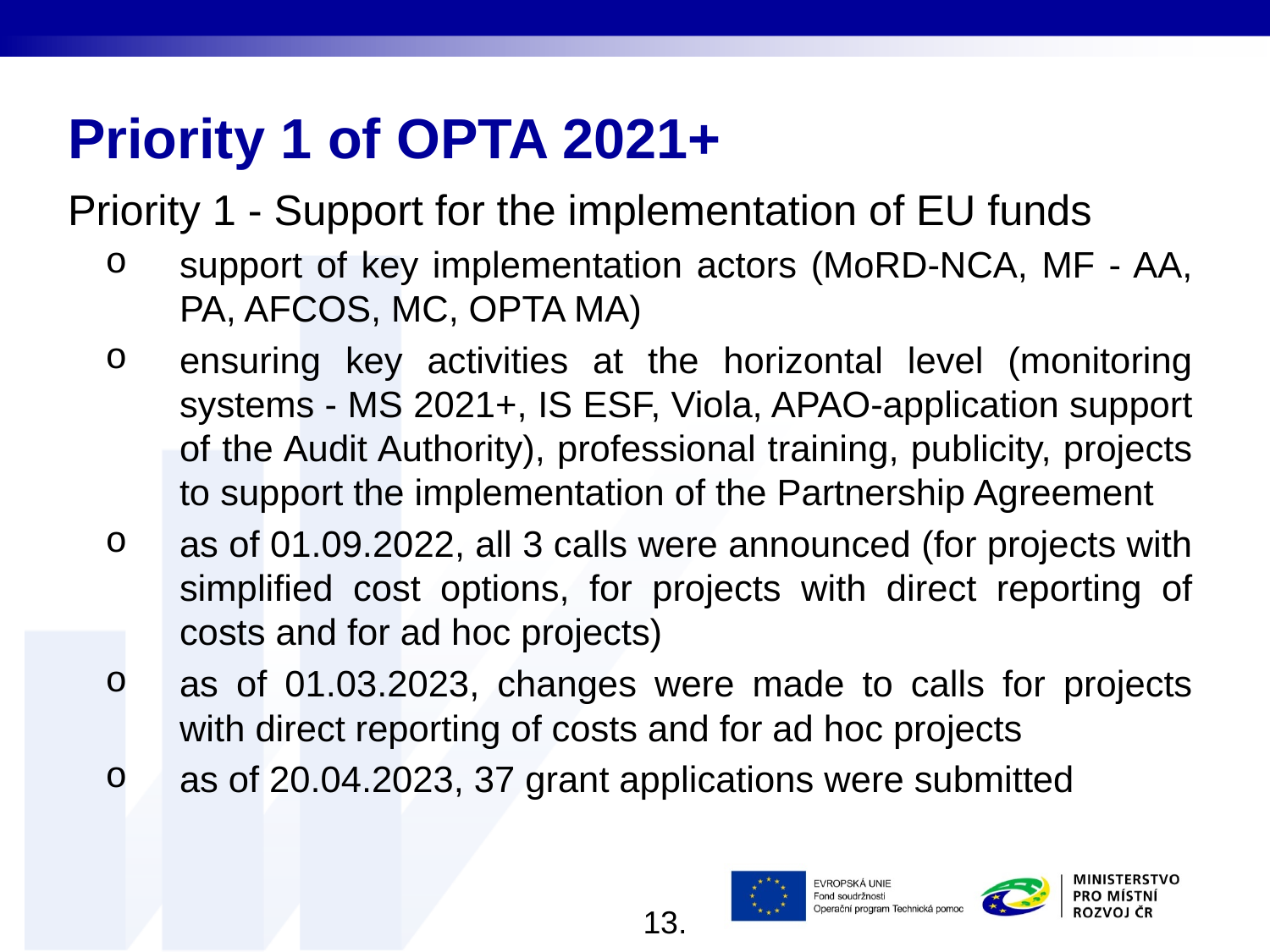

# Priority 1 of OPTA 2021+​ ​
Priority 1 - Support for the implementation of EU funds
support of key implementation actors (MoRD-NCA, MF - AA, PA, AFCOS, MC, OPTA MA)​
ensuring key activities at the horizontal level (monitoring systems - MS 2021+, IS ESF, Viola, APAO-application support of the Audit Authority), professional training, publicity, projects to support the implementation of the Partnership Agreement​​
as of 01.09.2022, all 3 calls were announced (for projects with simplified cost options, for projects with direct reporting of costs and for ad hoc projects)​
as of 01.03.2023, changes were made to calls for projects with direct reporting of costs and for ad hoc projects
as of 20.04.2023, 37 grant applications were submitted

13.